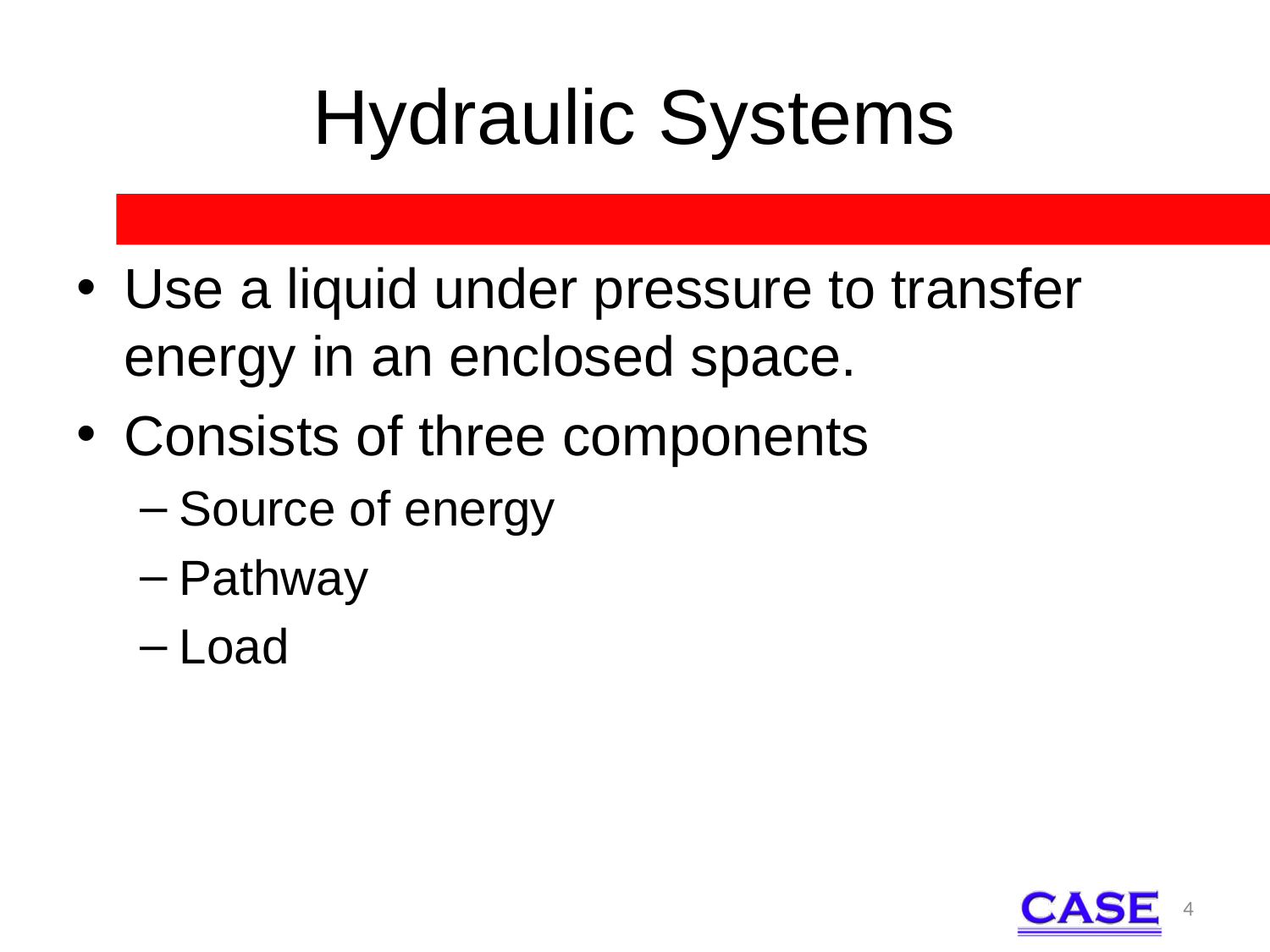

# Hydraulic Systems
Use a liquid under pressure to transfer energy in an enclosed space.
Consists of three components
Source of energy
Pathway
Load

4